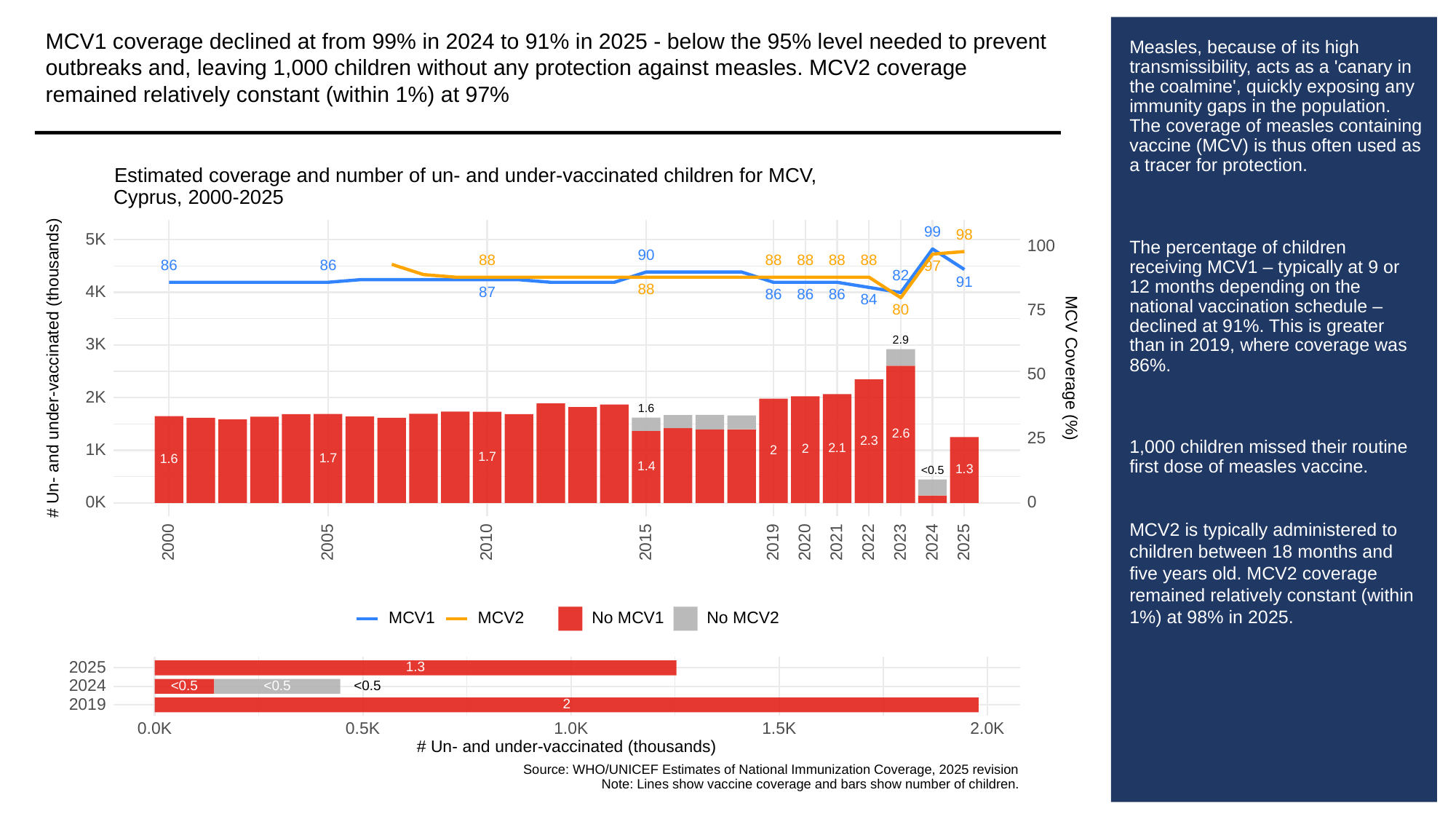

MCV1 coverage declined at from 99% in 2024 to 91% in 2025 - below the 95% level needed to prevent outbreaks and, leaving 1,000 children without any protection against measles. MCV2 coverage remained relatively constant (within 1%) at 97%
# Measles, because of its high transmissibility, acts as a 'canary in the coalmine', quickly exposing any immunity gaps in the population. The coverage of measles containing vaccine (MCV) is thus often used as a tracer for protection.

The percentage of children receiving MCV1 – typically at 9 or 12 months depending on the national vaccination schedule – declined at 91%. This is greater than in 2019, where coverage was 86%.

1,000 children missed their routine first dose of measles vaccine.

MCV2 is typically administered to children between 18 months and five years old. MCV2 coverage remained relatively constant (within 1%) at 98% in 2025.

Estimated coverage and number of un- and under-vaccinated children for MCV,
Cyprus, 2000-2025

99
98
5K

100

90

88
88
88
88
88
86
86
97

82
91
88
4K
87
86
86
86

84
75
80

2.9
3K

# Un- and under-vaccinated (thousands)
MCV Coverage (%)

50

2K

1.6

2.6

25
2.3

2.1
1K
2
2

1.7
1.7
1.6
1.4
1.3
<0.5

0K
0

2023
2000
2005
2010
2015
2019
2020
2021
2022
2024
2025

MCV1
MCV2
No MCV1
No MCV2

2025
1.3

2024
<0.5
<0.5
<0.5

2019
2

0.0K
0.5K
1.0K
1.5K
2.0K
# Un- and under-vaccinated (thousands)
Source: WHO/UNICEF Estimates of National Immunization Coverage, 2025 revision
Note: Lines show vaccine coverage and bars show number of children.